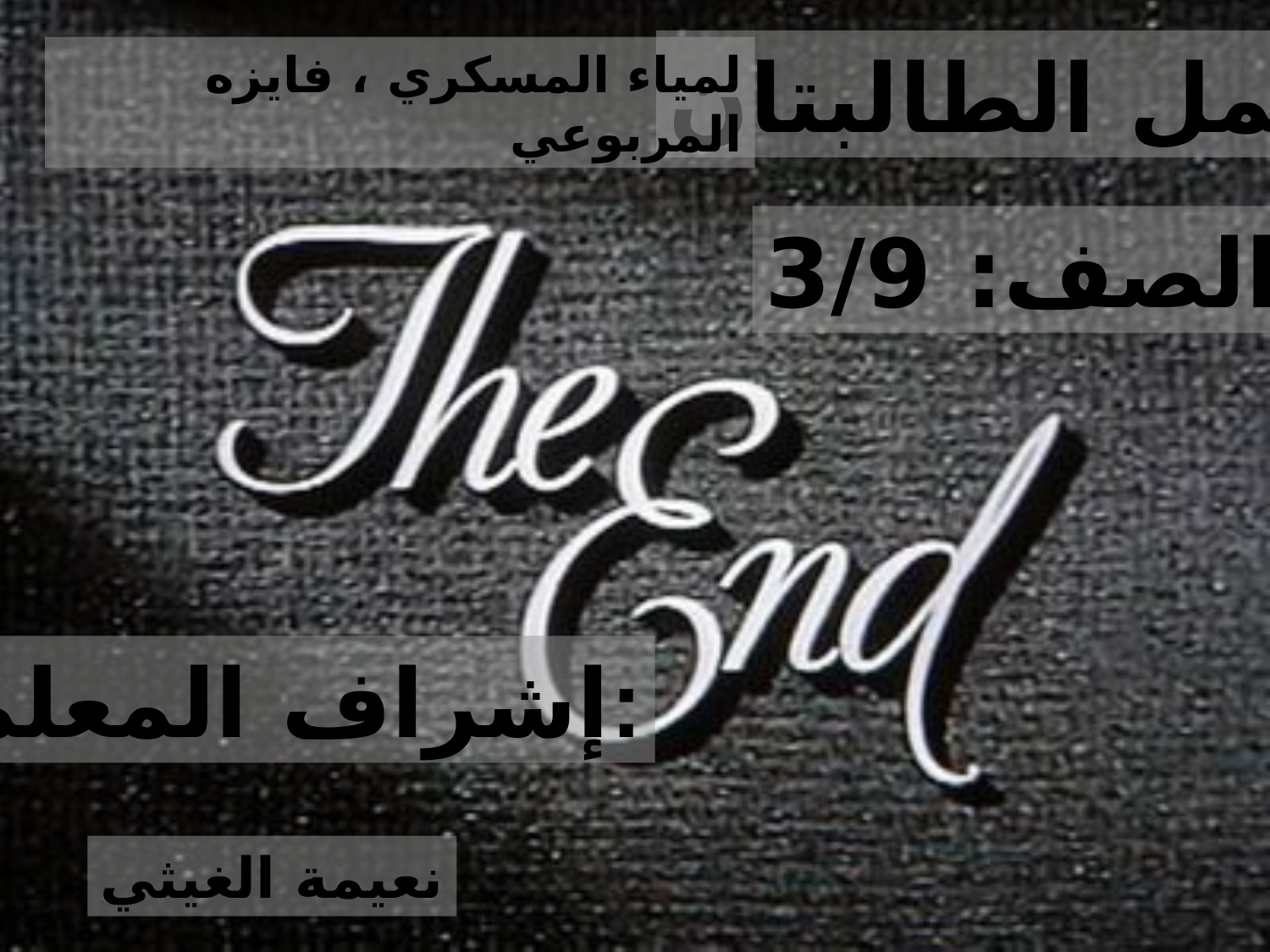

عمل الطالبتان:
لمياء المسكري ، فايزه المربوعي
الصف: 3/9
إشراف المعلمة:
نعيمة الغيثي